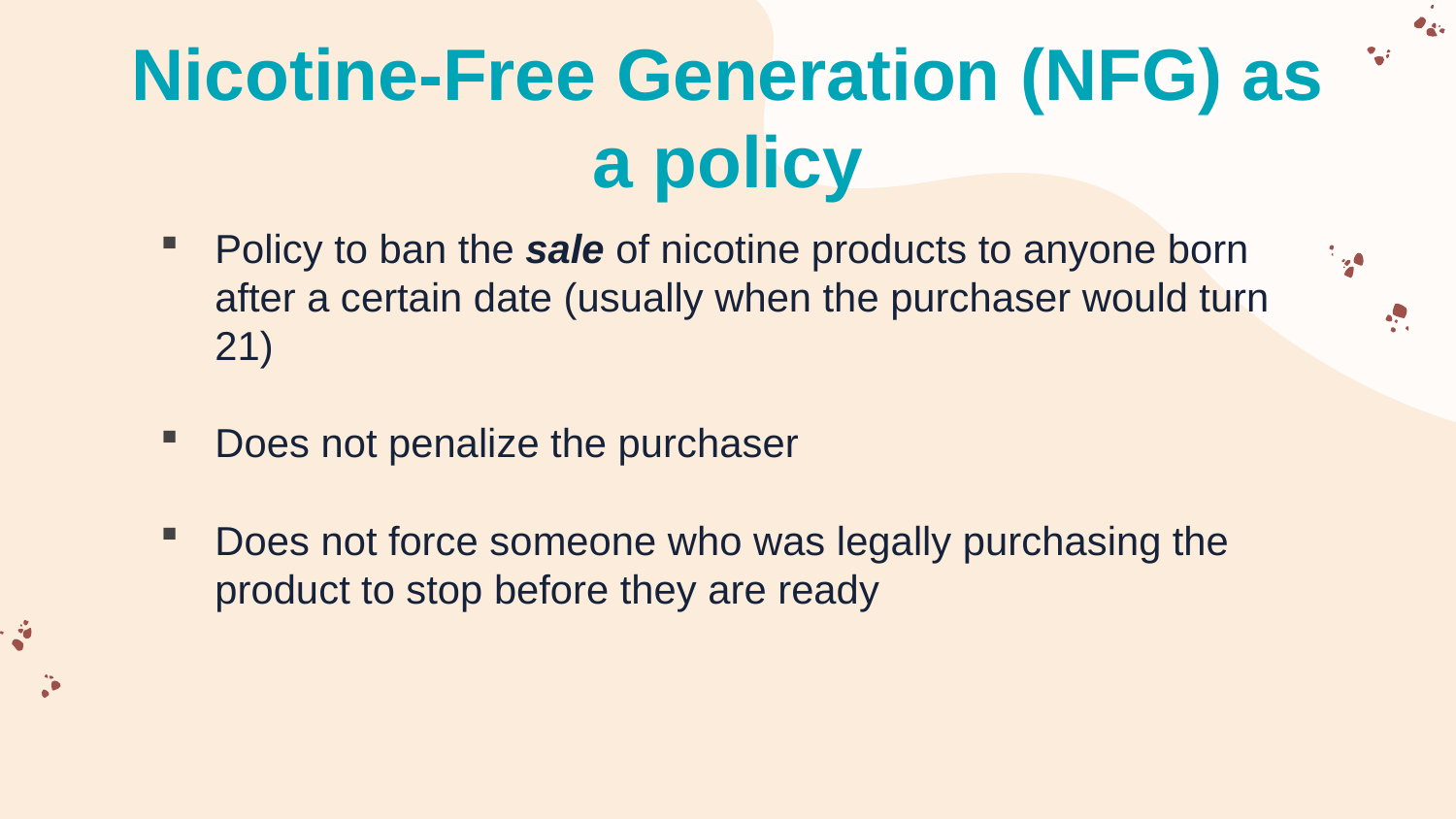

# Nicotine-Free Generation (NFG) as a policy

Policy to ban the sale of nicotine products to anyone born after a certain date (usually when the purchaser would turn 21)

Does not penalize the purchaser

Does not force someone who was legally purchasing the product to stop before they are ready